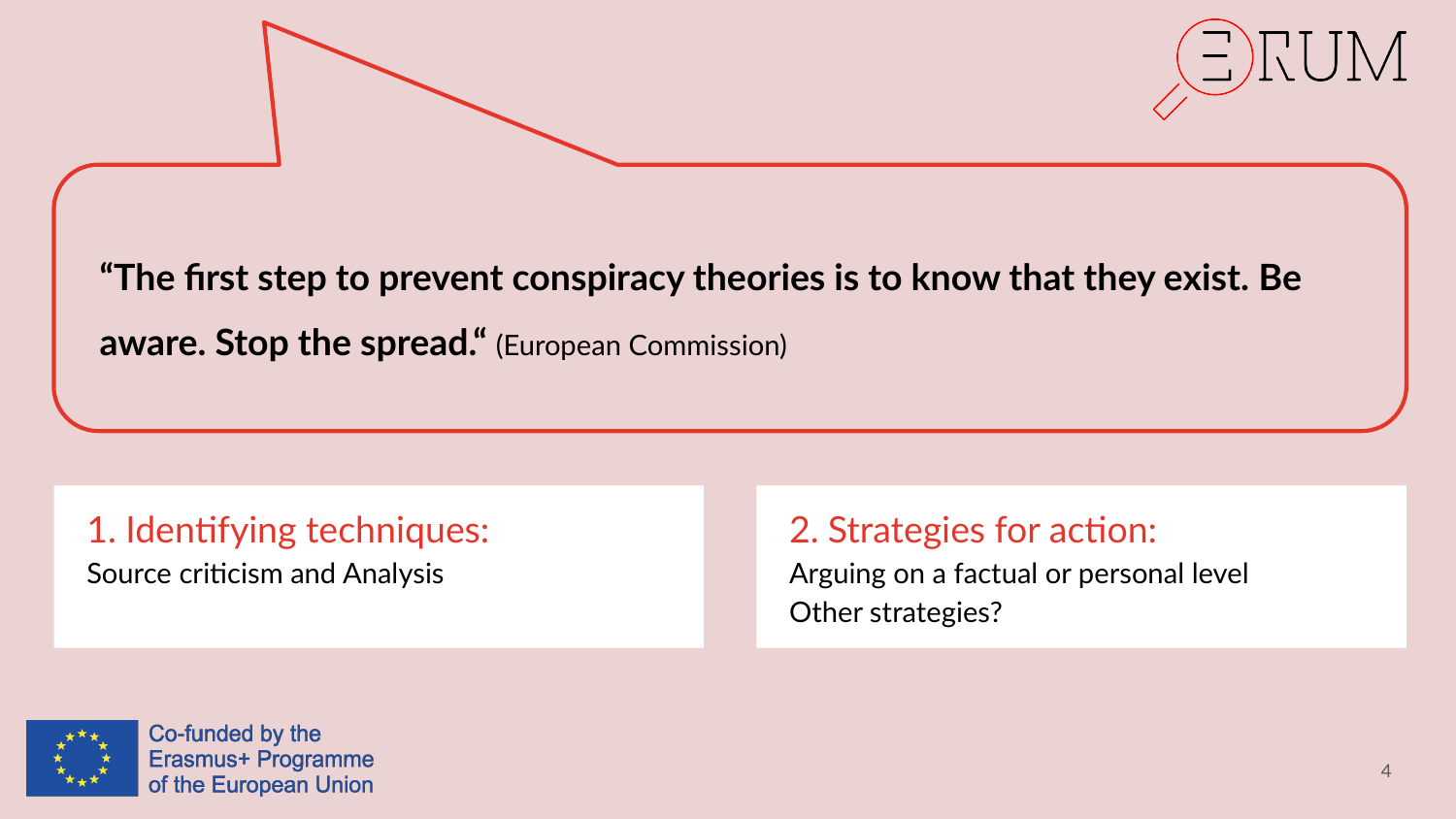

“The first step to prevent conspiracy theories is to know that they exist. Be aware. Stop the spread.“ (European Commission)
1. Identifying techniques:
Source criticism and Analysis
2. Strategies for action:
Arguing on a factual or personal level
Other strategies?
4